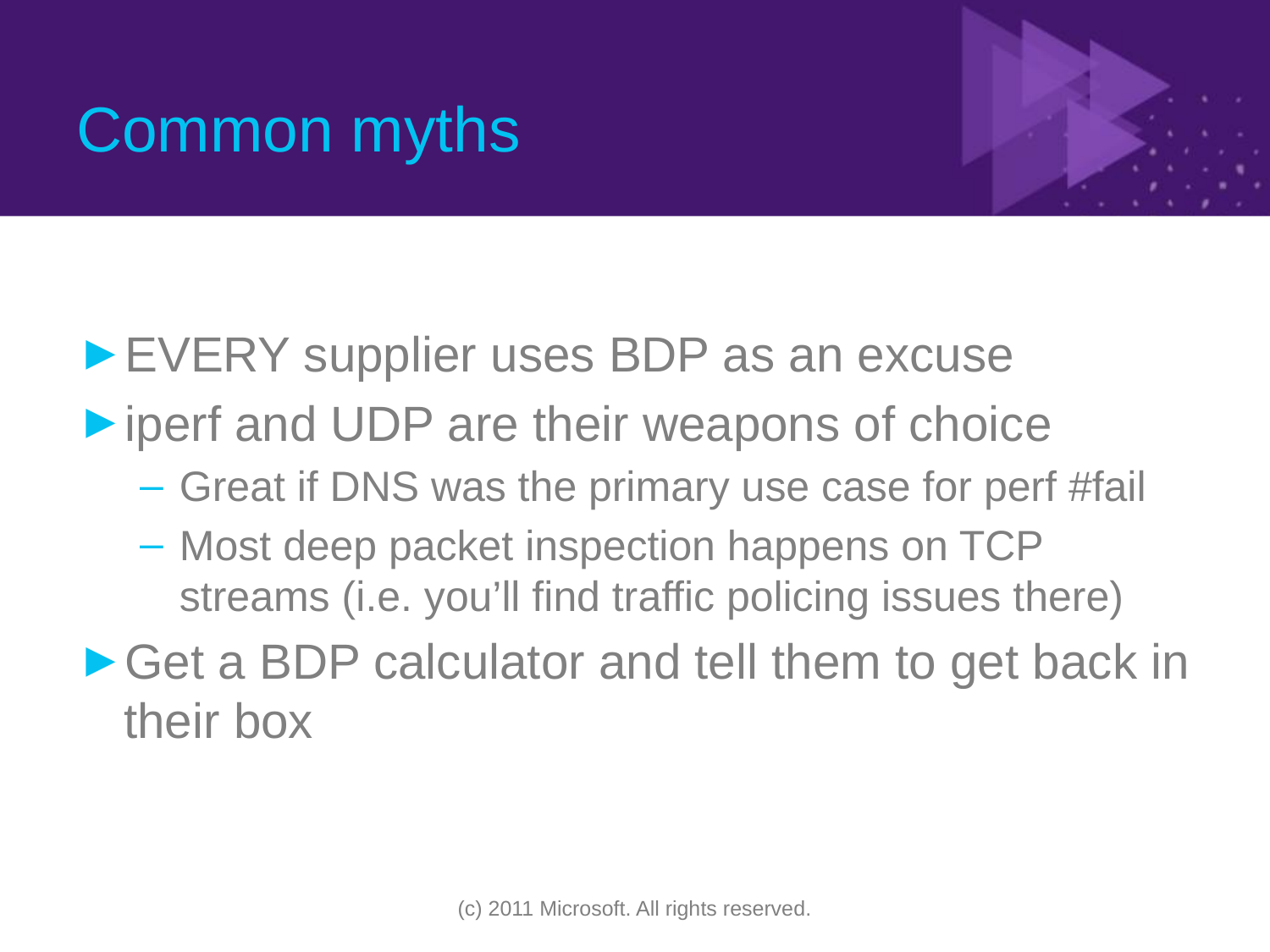

# Common myths
EVERY supplier uses BDP as an excuse
iperf and UDP are their weapons of choice
Great if DNS was the primary use case for perf #fail
Most deep packet inspection happens on TCP streams (i.e. you’ll find traffic policing issues there)
Get a BDP calculator and tell them to get back in their box
(c) 2011 Microsoft. All rights reserved.